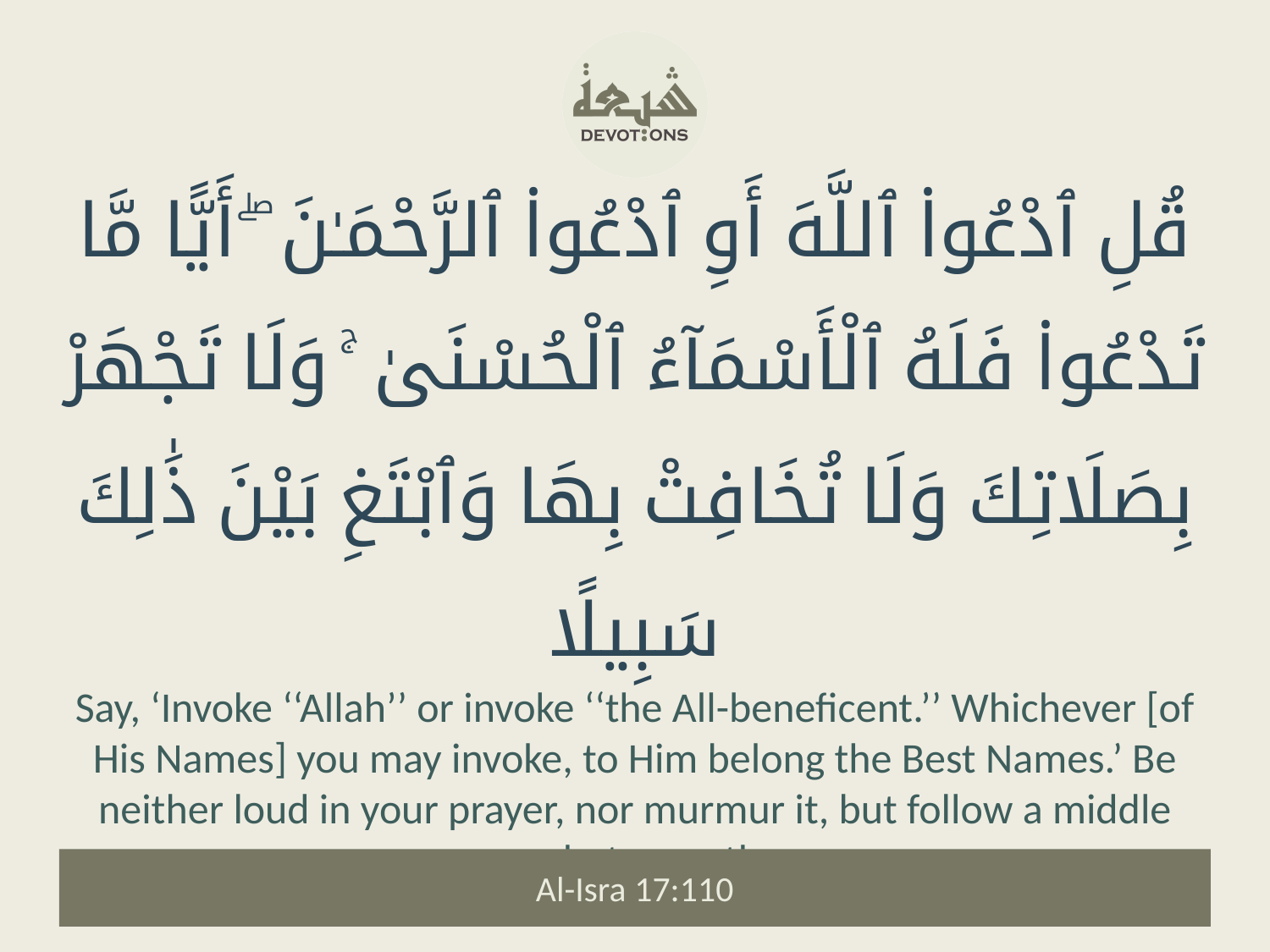

قُلِ ٱدْعُوا۟ ٱللَّهَ أَوِ ٱدْعُوا۟ ٱلرَّحْمَـٰنَ ۖ أَيًّا مَّا تَدْعُوا۟ فَلَهُ ٱلْأَسْمَآءُ ٱلْحُسْنَىٰ ۚ وَلَا تَجْهَرْ بِصَلَاتِكَ وَلَا تُخَافِتْ بِهَا وَٱبْتَغِ بَيْنَ ذَٰلِكَ سَبِيلًا
Say, ‘Invoke ‘‘Allah’’ or invoke ‘‘the All-beneficent.’’ Whichever [of His Names] you may invoke, to Him belong the Best Names.’ Be neither loud in your prayer, nor murmur it, but follow a middle course between these,
Al-Isra 17:110